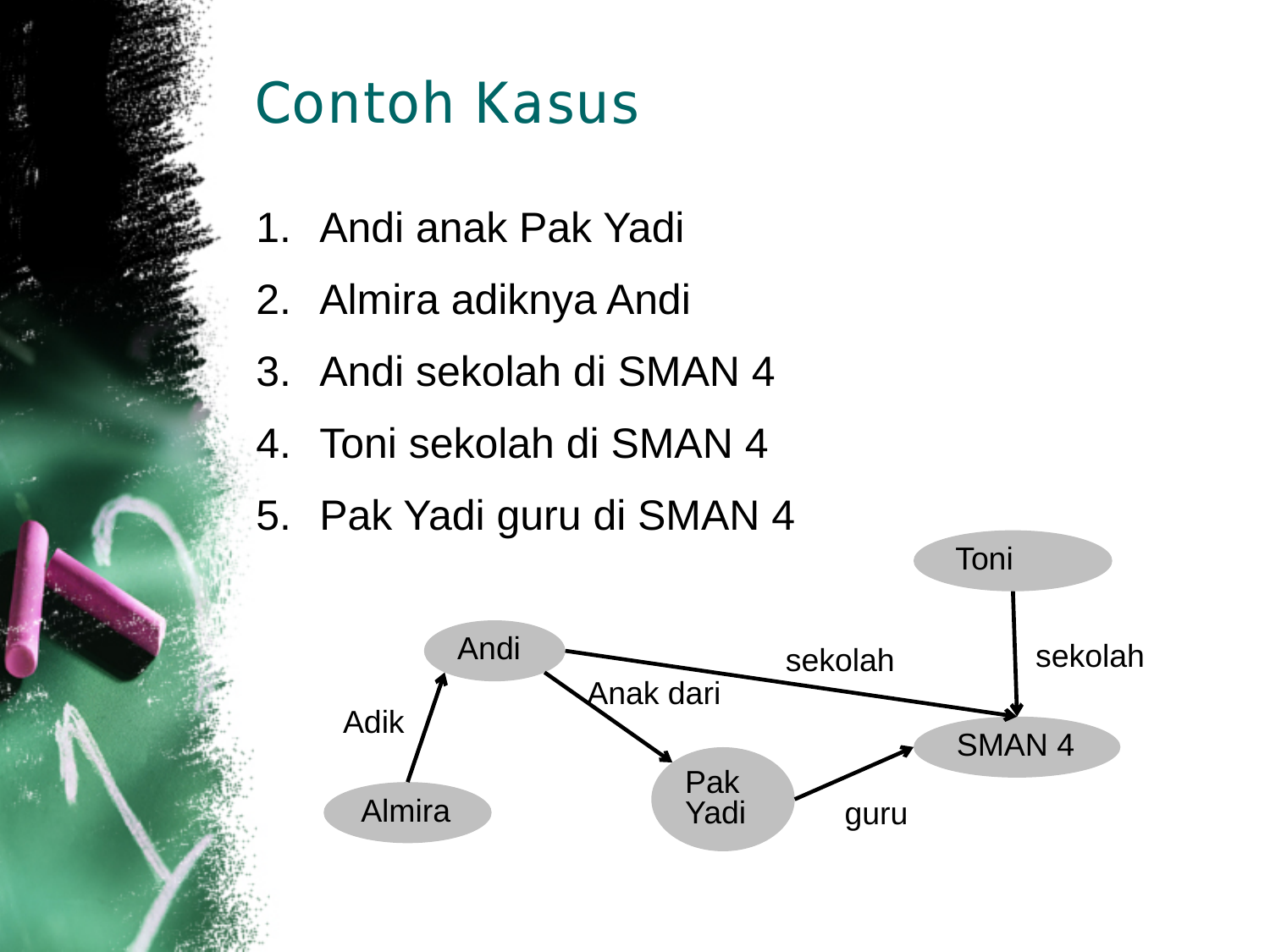

# Contoh Kasus
Andi anak Pak Yadi
Almira adiknya Andi
Andi sekolah di SMAN 4
Toni sekolah di SMAN 4
Pak Yadi guru di SMAN 4
Toni
Andi
sekolah
sekolah
Anak dari
Adik
SMAN 4
Pak Yadi
Almira
guru